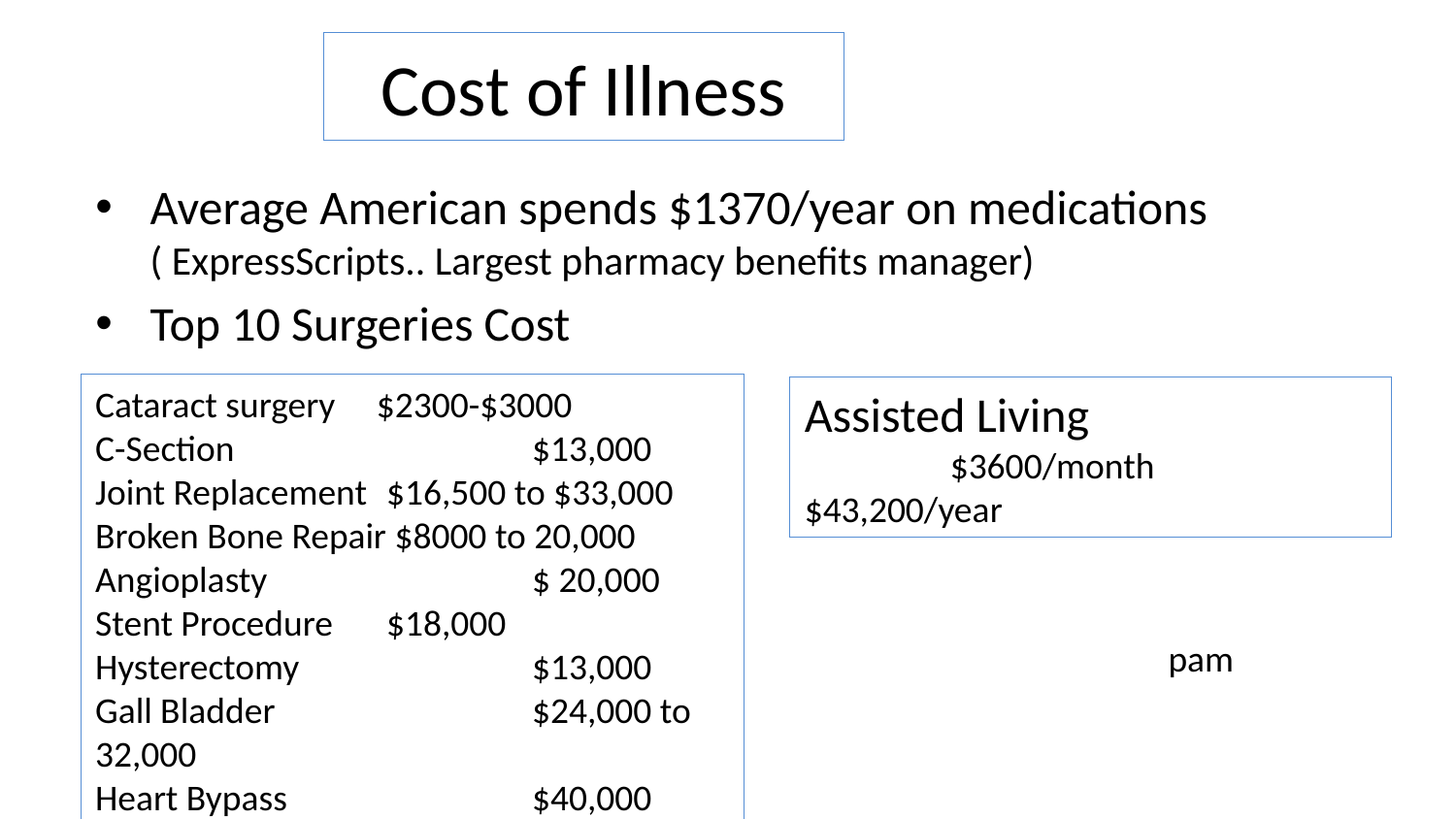

# Cost of Illness
Average American spends $1370/year on medications ( ExpressScripts.. Largest pharmacy benefits manager)
Top 10 Surgeries Cost
Cataract surgery     $2300-$3000
C-Section			$13,000
Joint Replacement	$16,500 to $33,000
Broken Bone Repair $8000 to 20,000
Angioplasty		$ 20,000
Stent Procedure 	$18,000
Hysterectomy		$13,000
Gall Bladder		$24,000 to 32,000
Heart Bypass		$40,000
Assisted Living
	$3600/month        $43,200/year
pam